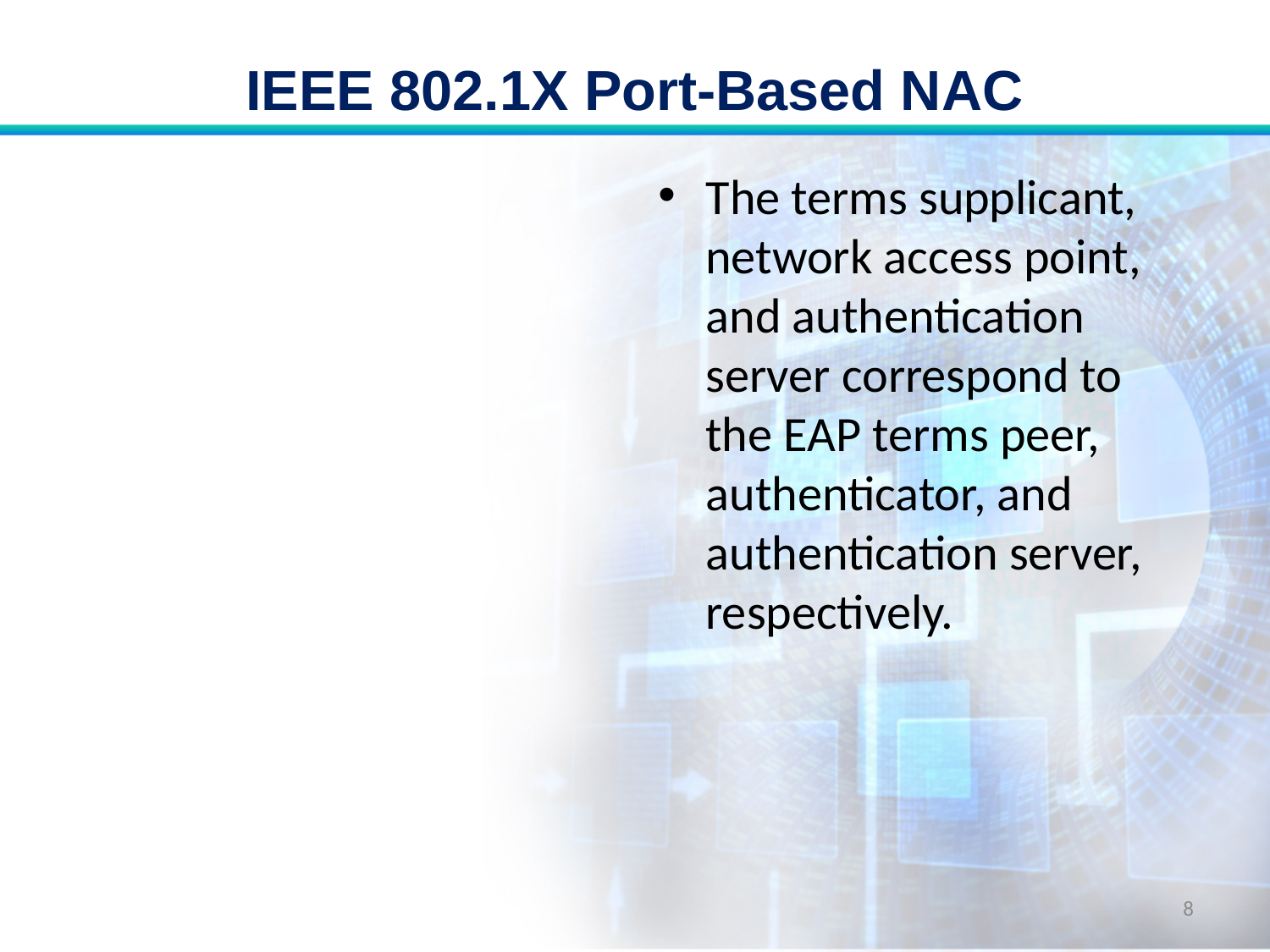

# IEEE 802.1X Port-Based NAC
The terms supplicant, network access point, and authentication server correspond to the EAP terms peer, authenticator, and authentication server, respectively.
8